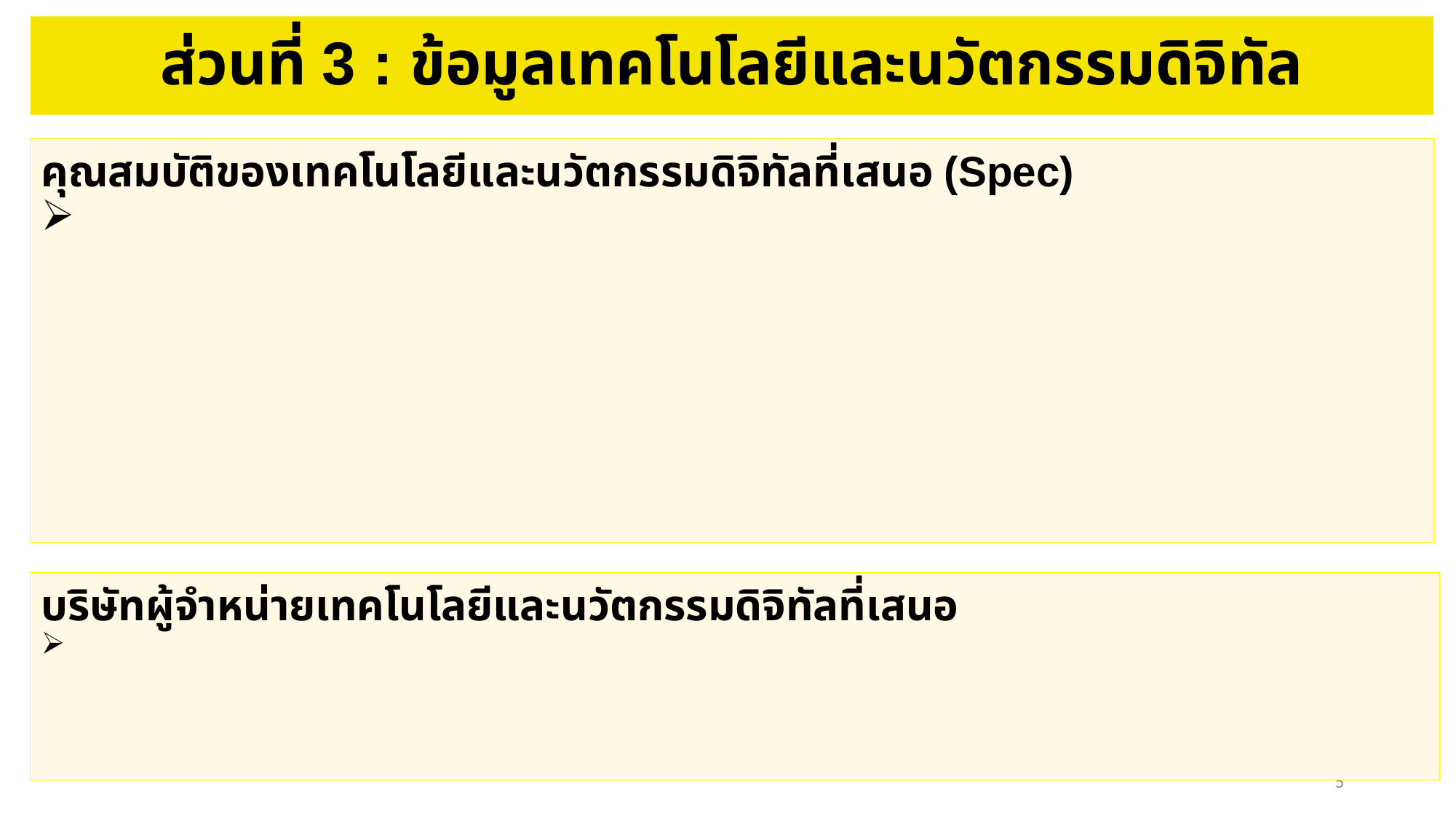

# ส่วนที่ 3 : ข้อมูลเทคโนโลยีและนวัตกรรมดิจิทัล
คุณสมบัติของเทคโนโลยีและนวัตกรรมดิจิทัลที่เสนอ (Spec)

บริษัทผู้จำหน่ายเทคโนโลยีและนวัตกรรมดิจิทัลที่เสนอ

5